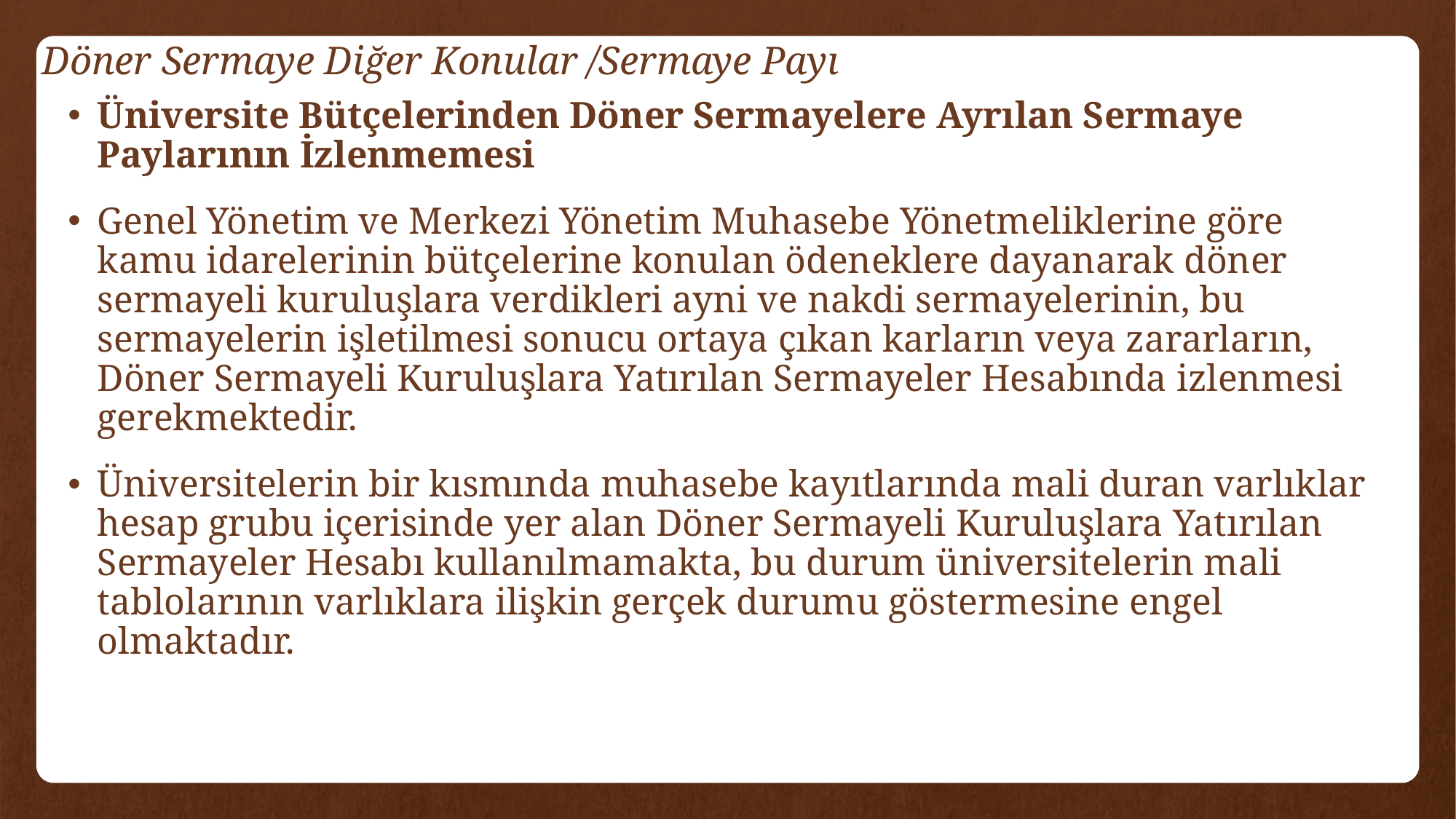

# Döner Sermaye Diğer Konular /Sermaye Payı
Üniversite Bütçelerinden Döner Sermayelere Ayrılan Sermaye Paylarının İzlenmemesi
Genel Yönetim ve Merkezi Yönetim Muhasebe Yönetmeliklerine göre kamu idarelerinin bütçelerine konulan ödeneklere dayanarak döner sermayeli kuruluşlara verdikleri ayni ve nakdi sermayelerinin, bu sermayelerin işletilmesi sonucu ortaya çıkan karların veya zararların, Döner Sermayeli Kuruluşlara Yatırılan Sermayeler Hesabında izlenmesi gerekmektedir.
Üniversitelerin bir kısmında muhasebe kayıtlarında mali duran varlıklar hesap grubu içerisinde yer alan Döner Sermayeli Kuruluşlara Yatırılan Sermayeler Hesabı kullanılmamakta, bu durum üniversitelerin mali tablolarının varlıklara ilişkin gerçek durumu göstermesine engel olmaktadır.